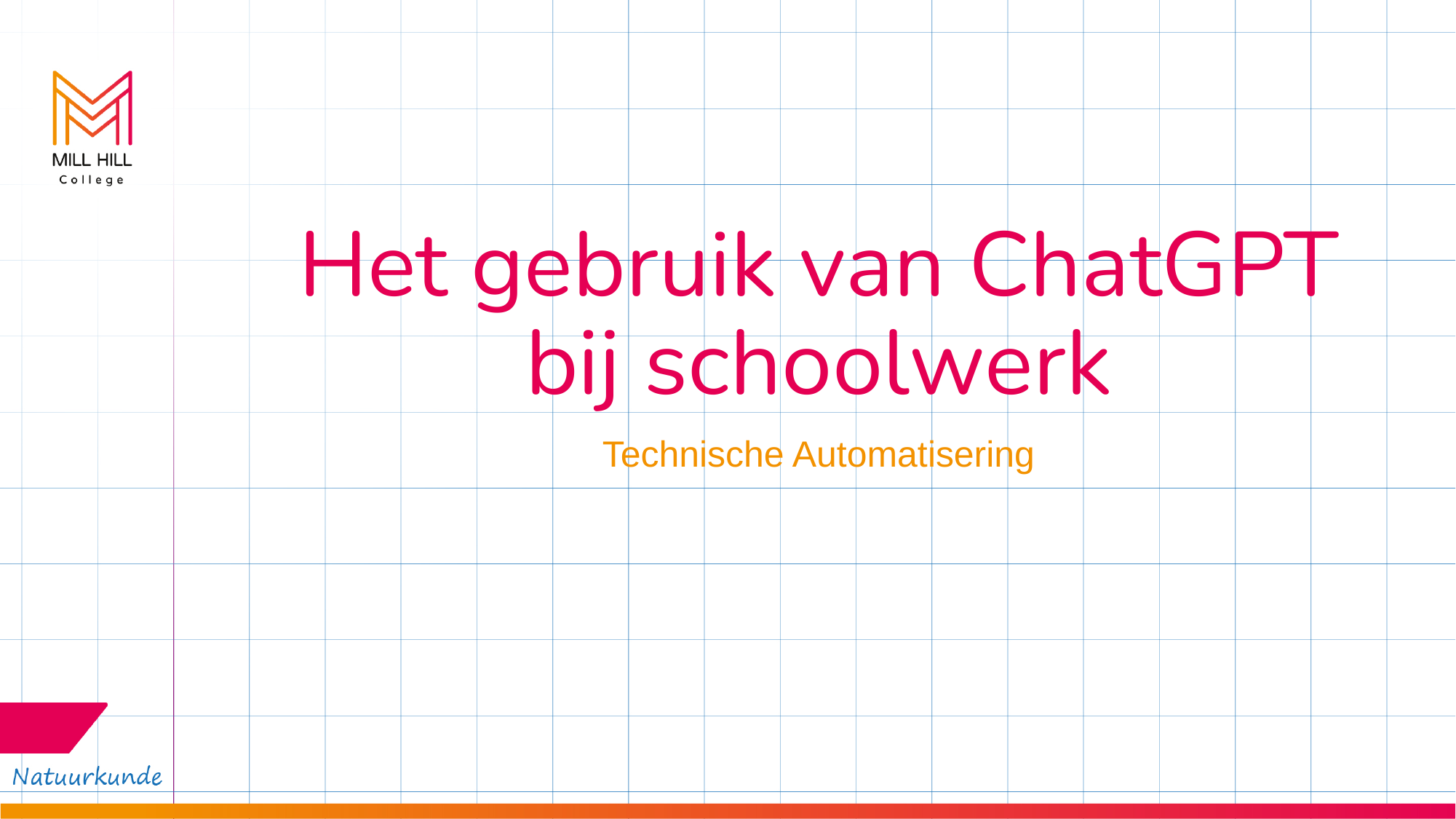

# Het gebruik van ChatGPT bij schoolwerk
Technische Automatisering